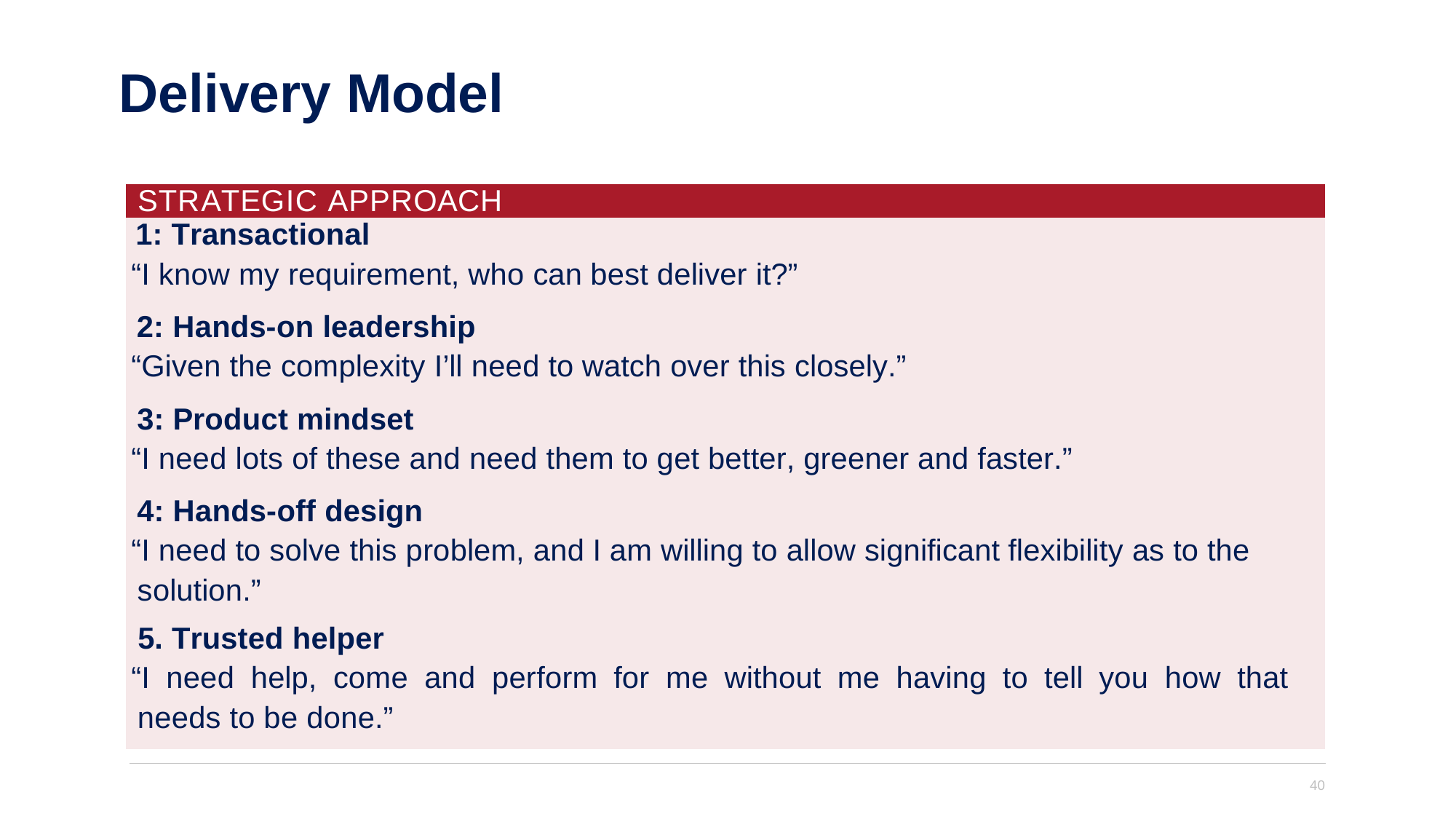

# Delivery Model
|  |
| --- |
| STRATEGIC APPROACH |
| 1: Transactional “I know my requirement, who can best deliver it?” |
| 2: Hands-on leadership “Given the complexity I’ll need to watch over this closely.” |
| 3: Product mindset “I need lots of these and need them to get better, greener and faster.” |
| 4: Hands-off design “I need to solve this problem, and I am willing to allow significant flexibility as to the solution.” |
| 5. Trusted helper “I need help, come and perform for me without me having to tell you how that needs to be done.” |
|  |
40